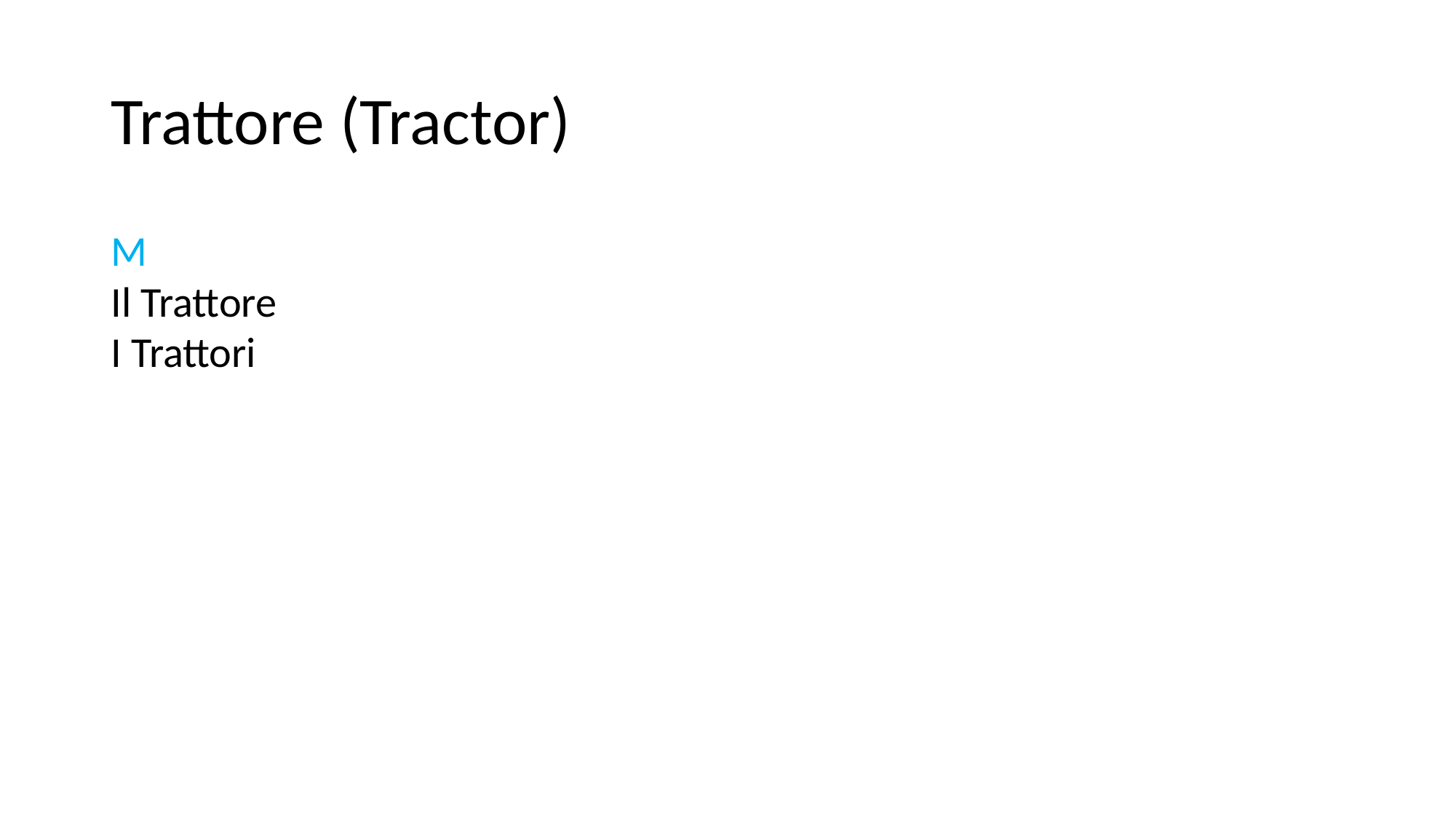

# Trattore (Tractor)
M
Il Trattore
I Trattori